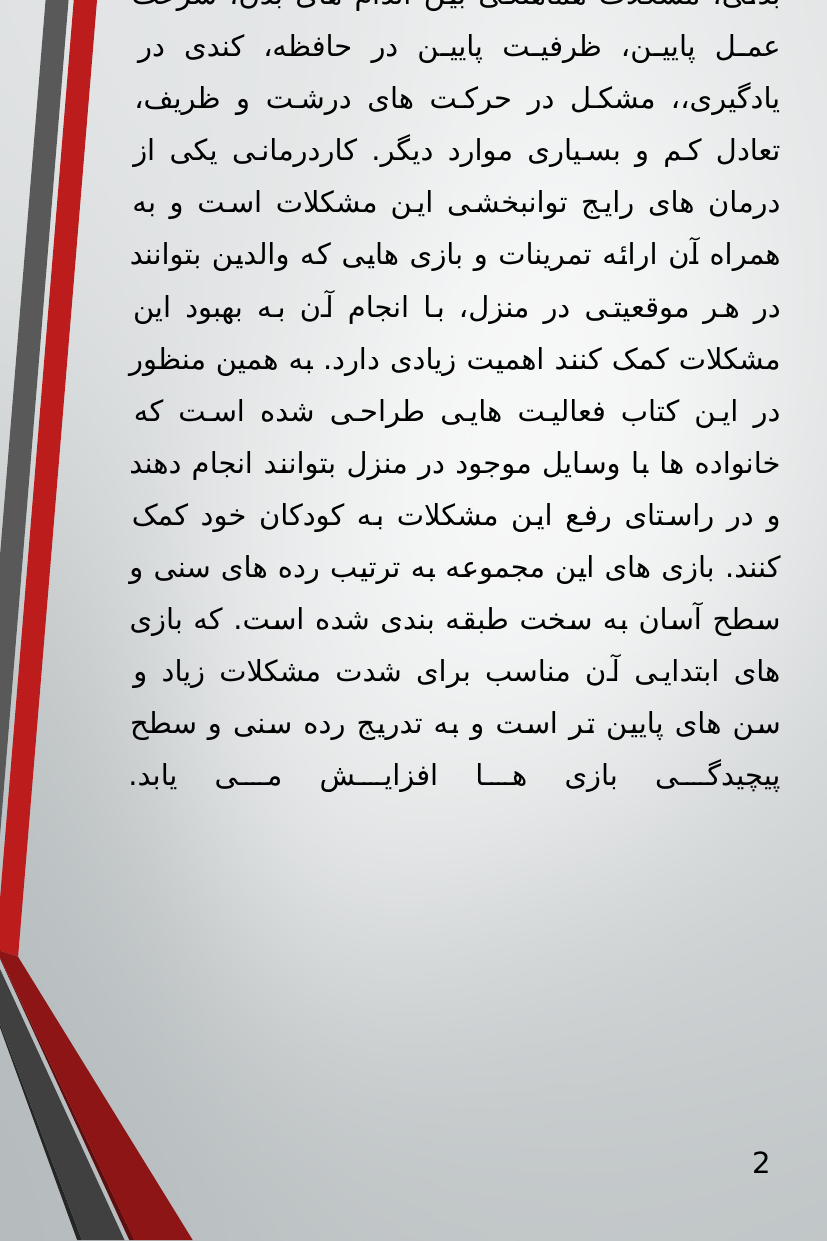

# مشکلات حسی، ضعف در طرحواره  بدنی وآگاهی بدنی، مشکلات هماهنگی بین اندام های بدن، سرعت عمل پایین، ظرفیت پایین در حافظه، کندی در یادگیری،، مشکل در حرکت های درشت و ظریف، تعادل کم و بسیاری موارد دیگر. کاردرمانی یکی از درمان های رایج توانبخشی این مشکلات است و به همراه آن ارائه تمرینات و بازی هایی که والدین بتوانند در هر موقعیتی در منزل، با انجام آن به بهبود این مشکلات کمک کنند اهمیت زیادی دارد. به همین منظور در این کتاب فعالیت هایی طراحی شده است که خانواده ها با وسایل موجود در منزل بتوانند انجام دهند و در راستای رفع این مشکلات به کودکان خود کمک کنند. بازی های این مجموعه به ترتیب رده های سنی و سطح آسان به سخت طبقه بندی شده است. که بازی های ابتدایی آن مناسب برای شدت مشکلات زیاد و سن های پایین تر است و به تدریج رده سنی و سطح پیچیدگی بازی ها افزایش می یابد.
2